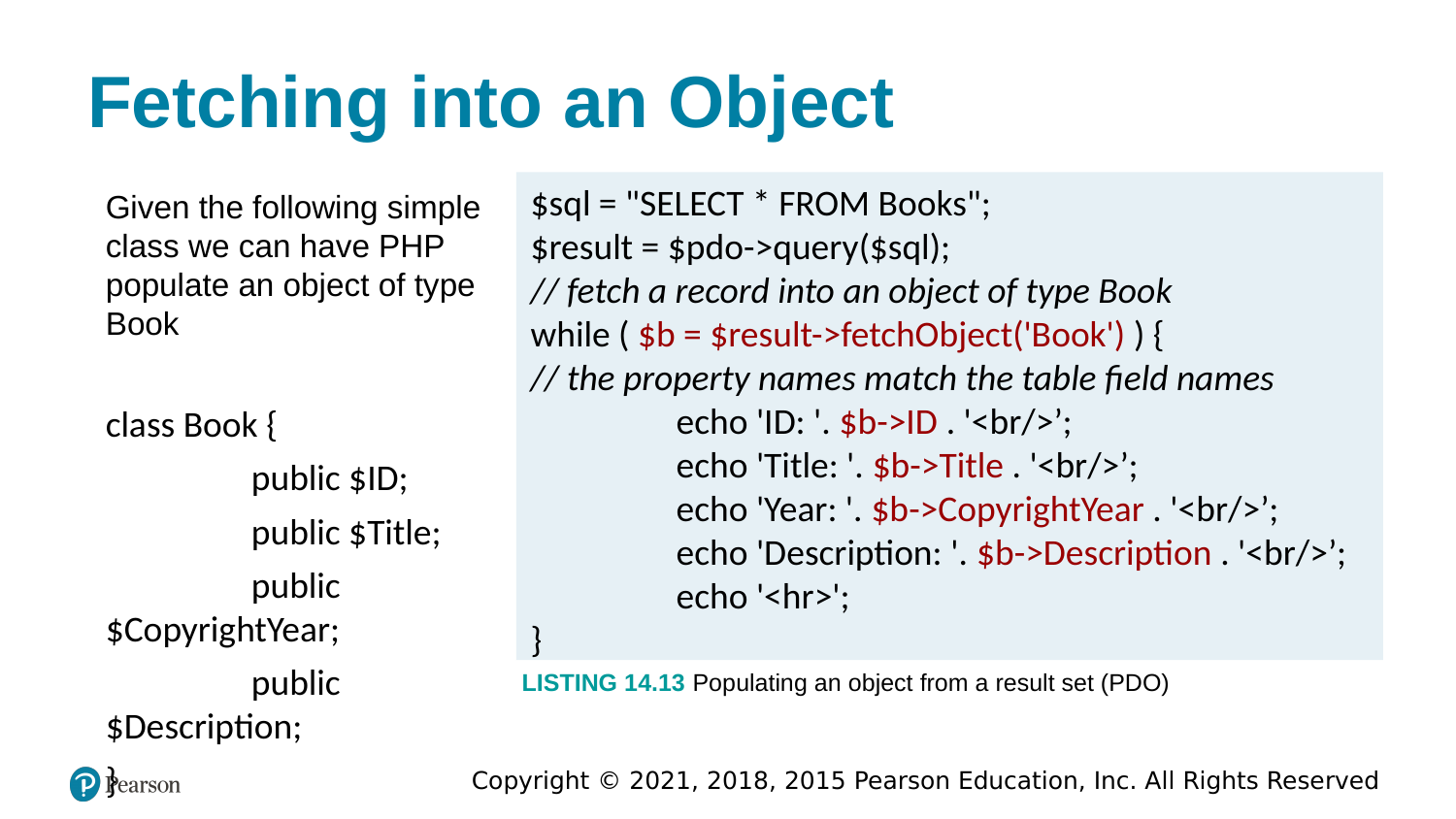

# Fetching into an Object
Given the following simple class we can have PHP populate an object of type Book

class Book {
	public $ID;
	public $Title;
	public $CopyrightYear;
	public $Description;
}
$sql = "SELECT * FROM Books";
$result = $pdo->query($sql);
// fetch a record into an object of type Book
while ( $b = $result->fetchObject('Book') ) {
// the property names match the table field names
	echo 'ID: '. $b->ID . '<br/>’;
	echo 'Title: '. $b->Title . '<br/>’;
	echo 'Year: '. $b->CopyrightYear . '<br/>’;
	echo 'Description: '. $b->Description . '<br/>’;
	echo '<hr>';
}
LISTING 14.13 Populating an object from a result set (PDO)